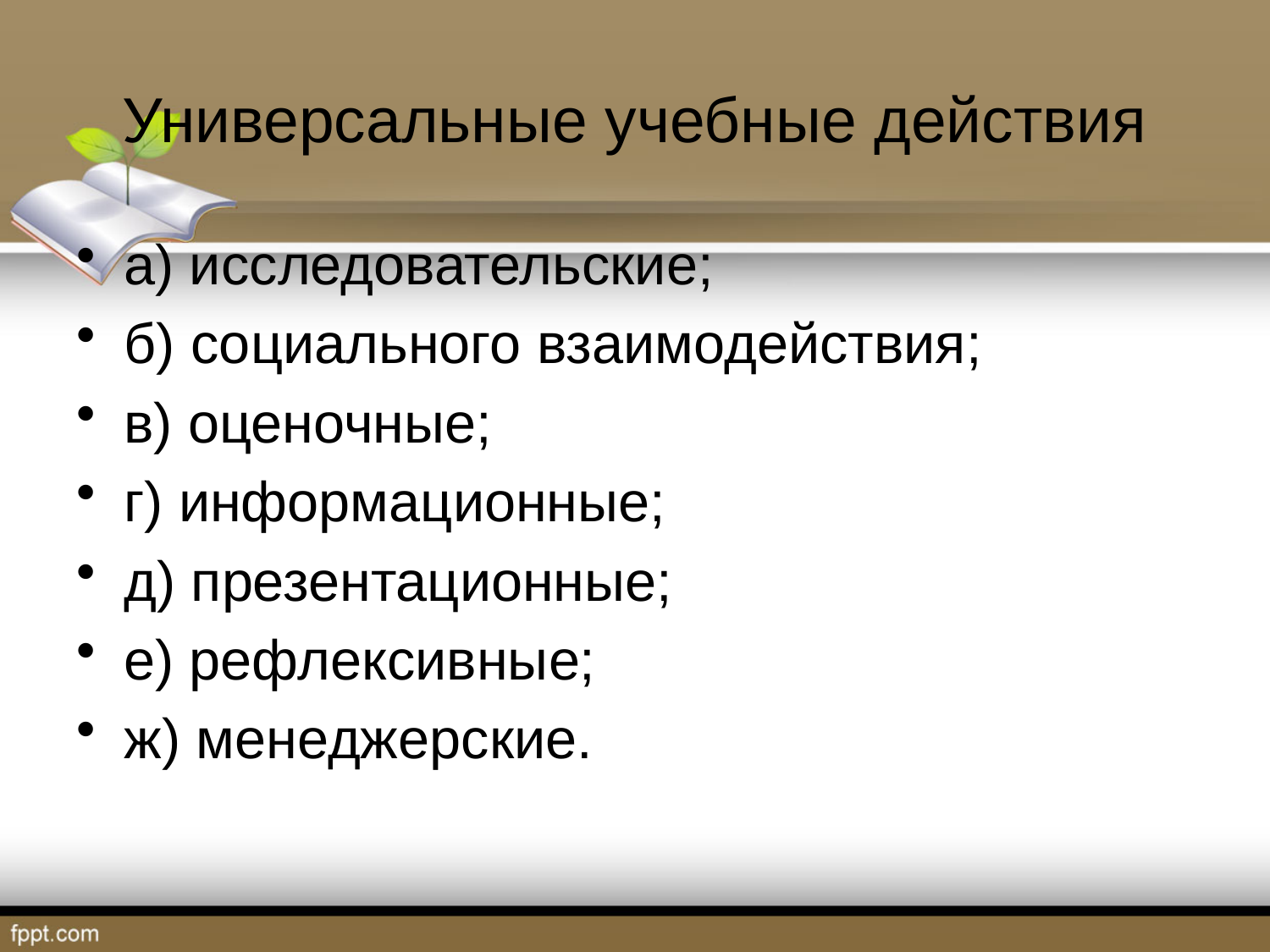

# Универсальные учебные действия
а) исследовательские;
б) социального взаимодействия;
в) оценочные;
г) информационные;
д) презентационные;
е) рефлексивные;
ж) менеджерские.